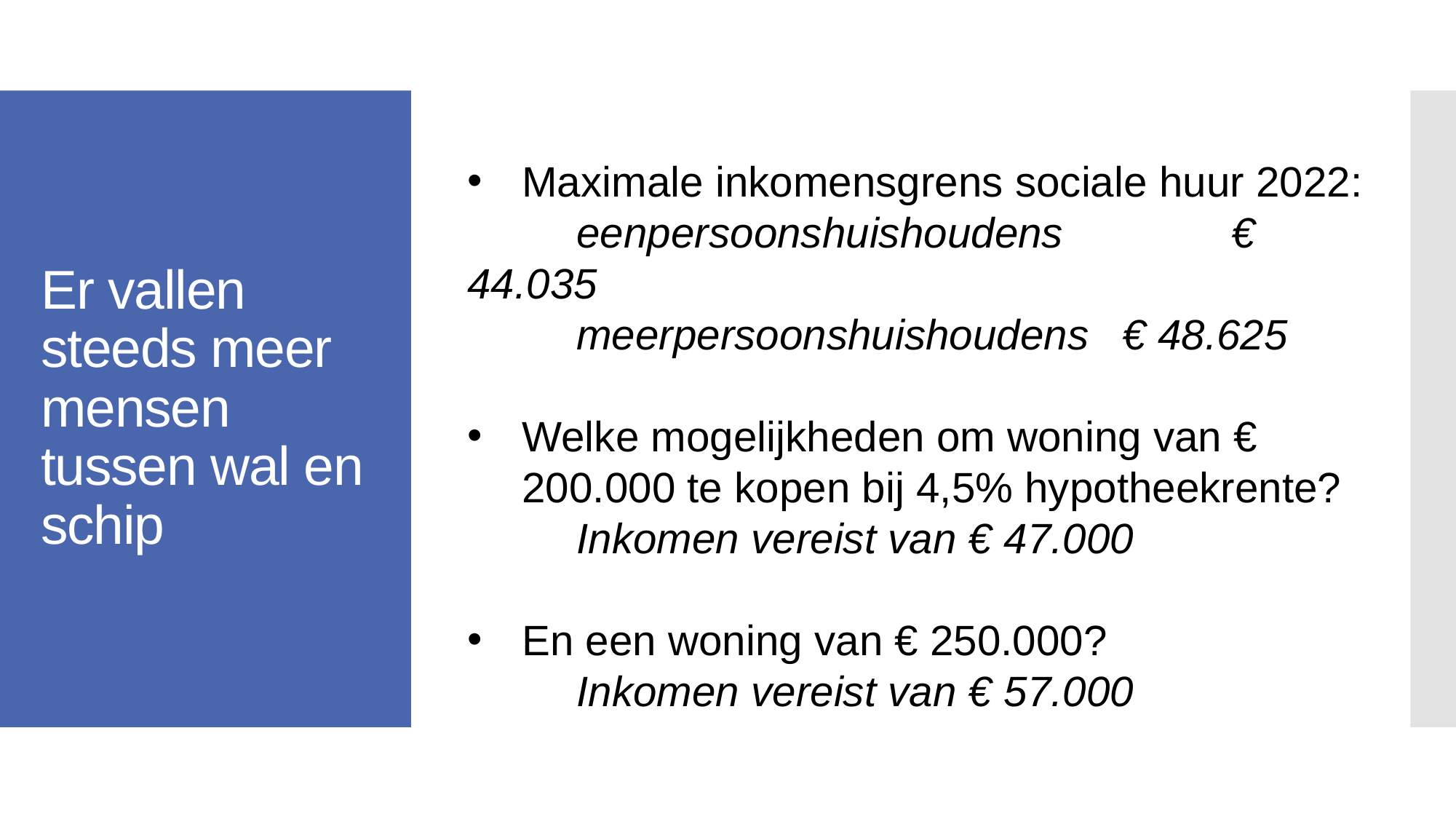

# Er vallen steeds meer mensen tussen wal en schip
Maximale inkomensgrens sociale huur 2022:
	eenpersoonshuishoudens	 	€ 44.035
	meerpersoonshuishoudens	€ 48.625

Welke mogelijkheden om woning van € 200.000 te kopen bij 4,5% hypotheekrente?
	Inkomen vereist van € 47.000

En een woning van € 250.000?
	Inkomen vereist van € 57.000